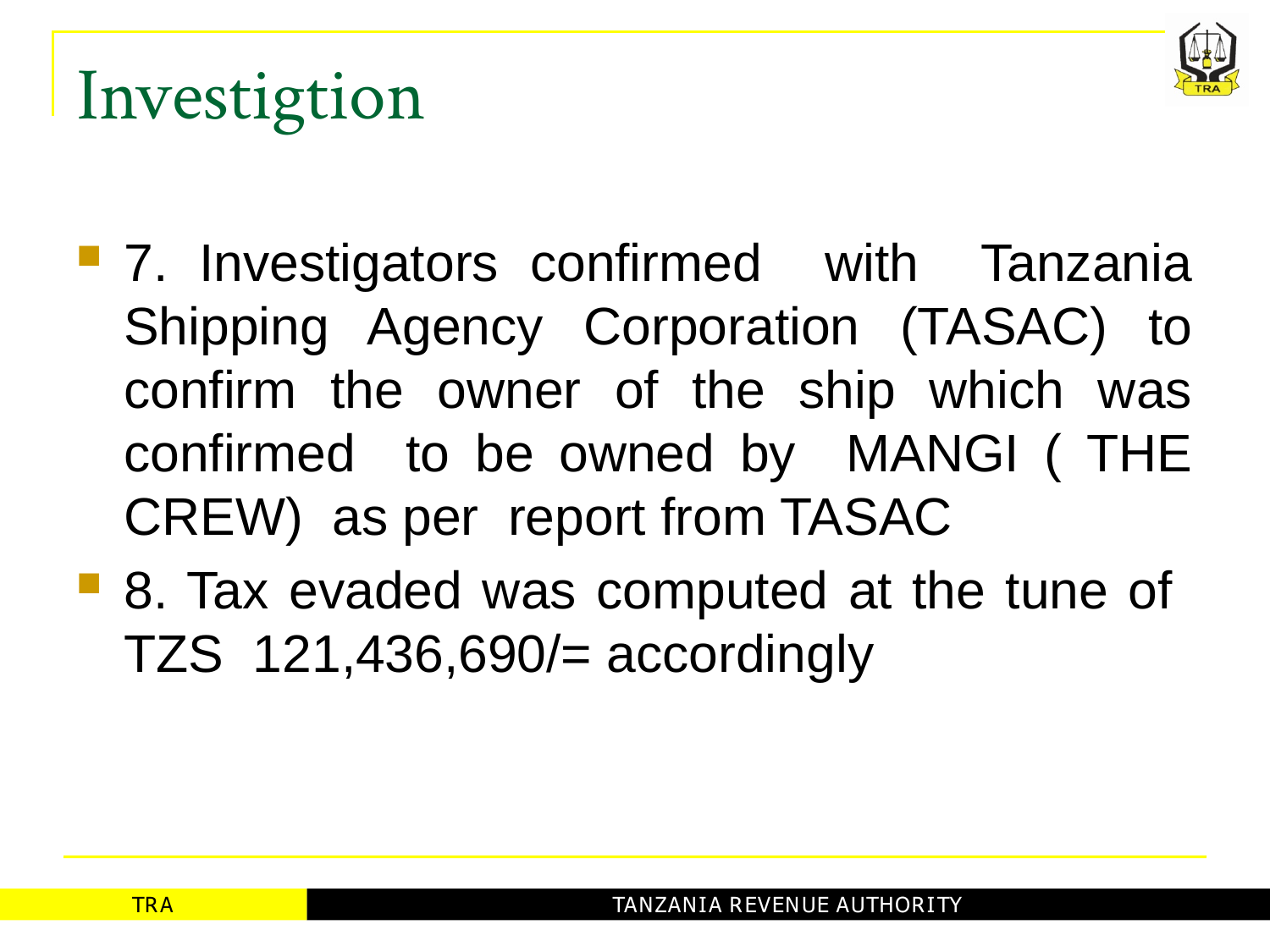

# Investigtion
7. Investigators confirmed  with  Tanzania Shipping Agency Corporation (TASAC) to confirm the owner of the ship which was confirmed  to be owned by  MANGI ( THE CREW)  as per  report from TASAC
8. Tax evaded was computed at the tune of  TZS  121,436,690/= accordingly